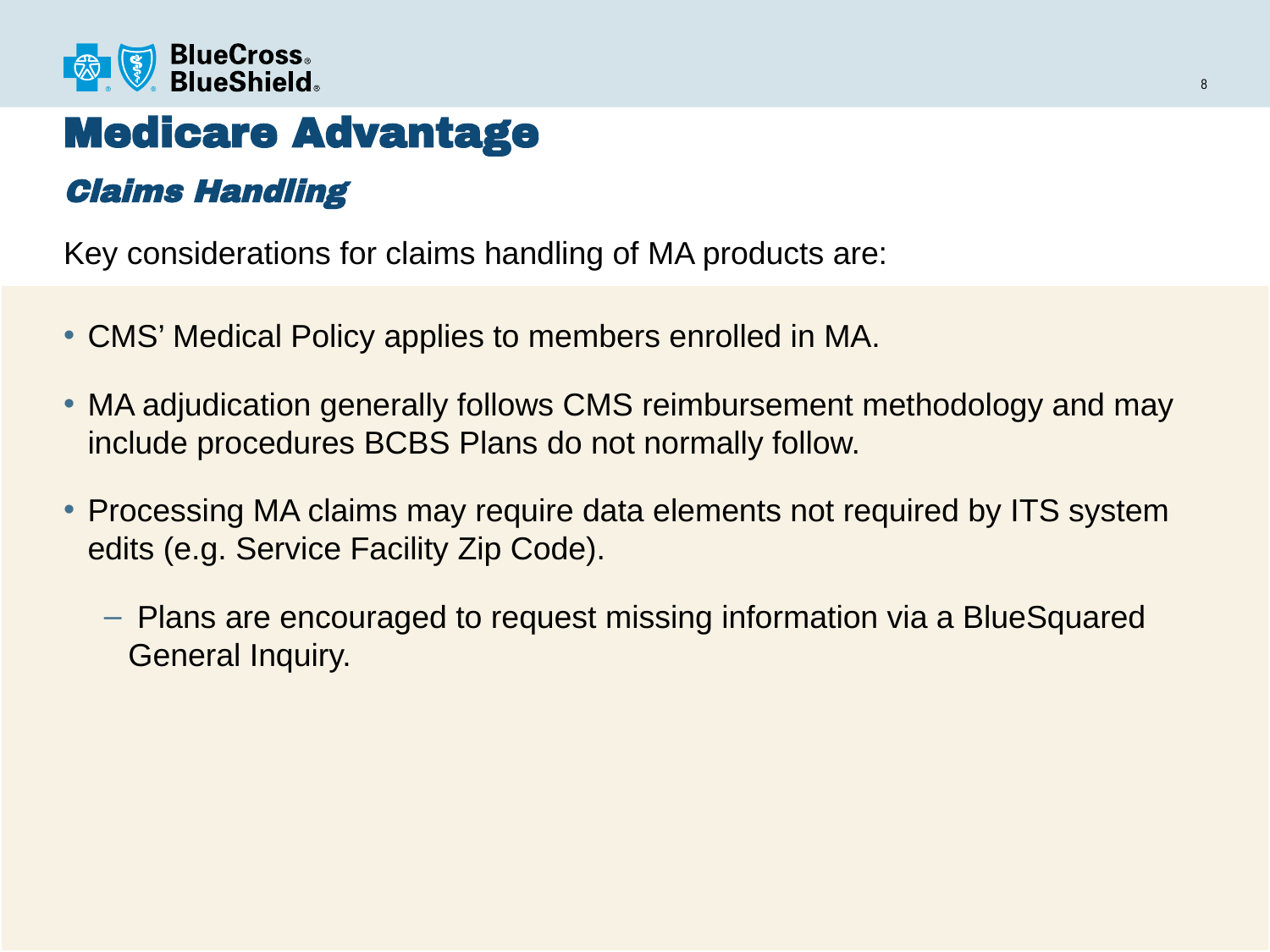

# Medicare Advantage Claims Handling
Key considerations for claims handling of MA products are:

CMS’ Medical Policy applies to members enrolled in MA.
MA adjudication generally follows CMS reimbursement methodology and may include procedures BCBS Plans do not normally follow.
Processing MA claims may require data elements not required by ITS system edits (e.g. Service Facility Zip Code).
 Plans are encouraged to request missing information via a BlueSquared General Inquiry.